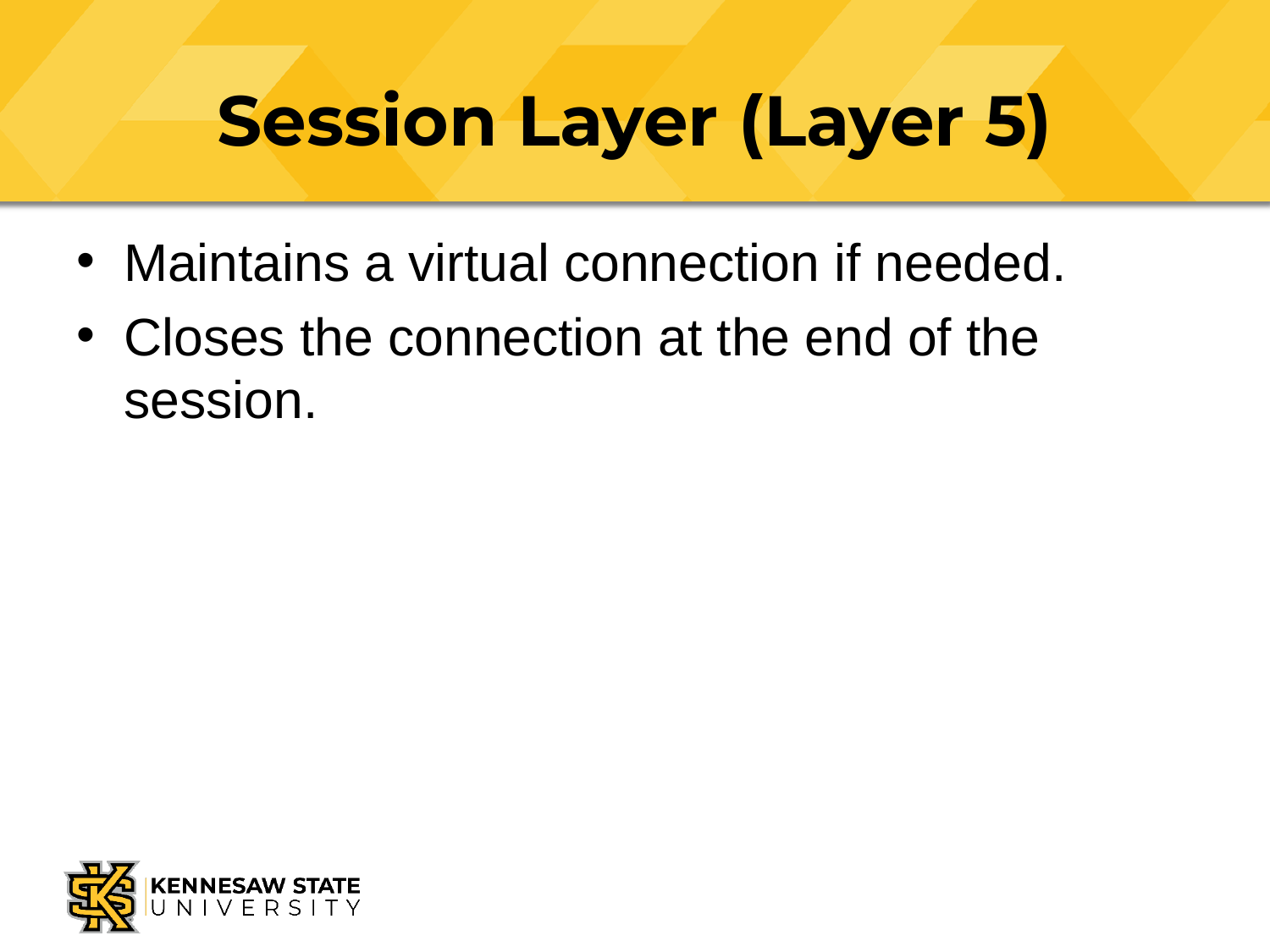

# Session Layer (Layer 5)
Maintains a virtual connection if needed.
Closes the connection at the end of the session.